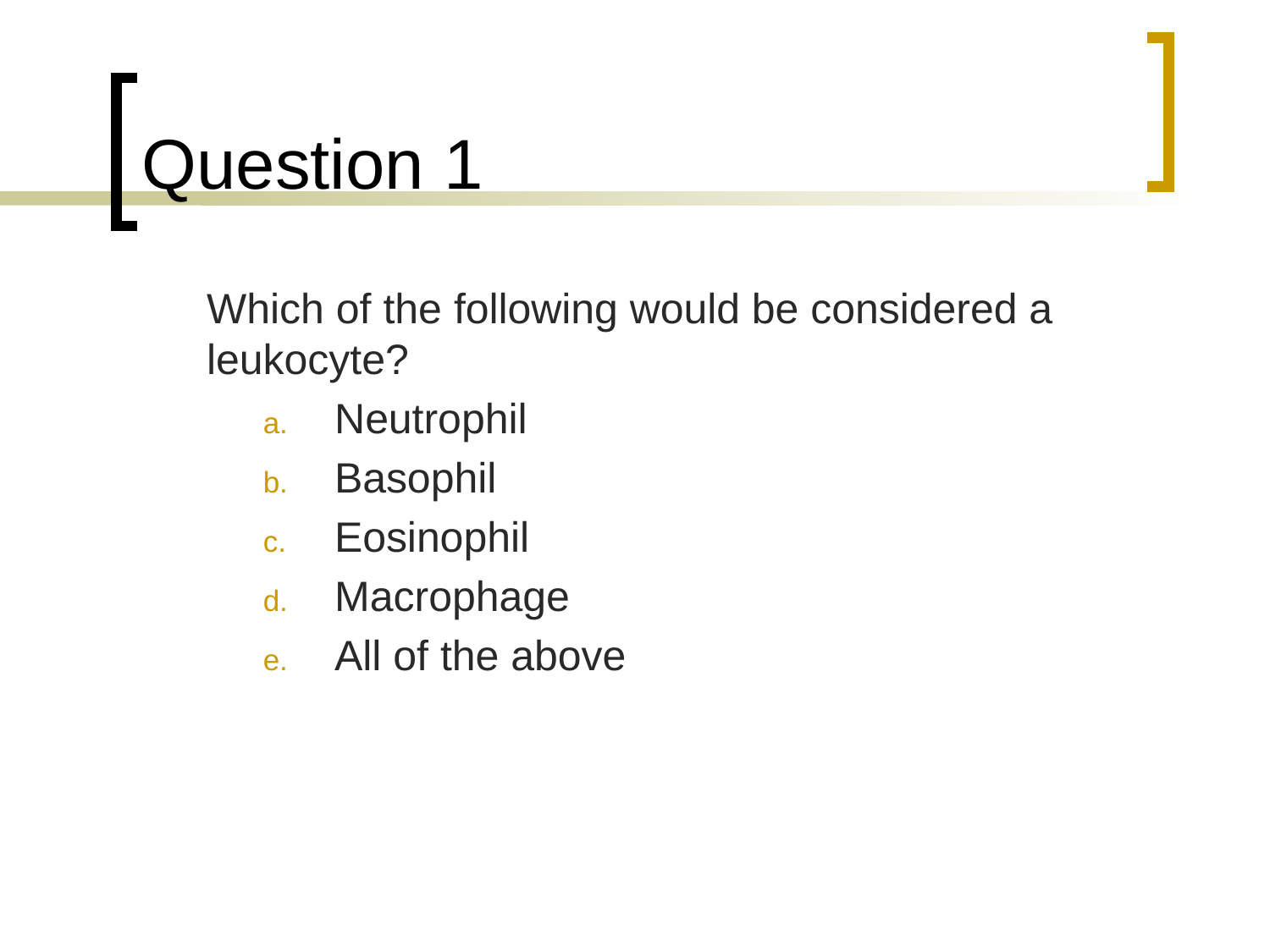

# Question 1
	Which of the following would be considered a leukocyte?
Neutrophil
Basophil
Eosinophil
Macrophage
All of the above